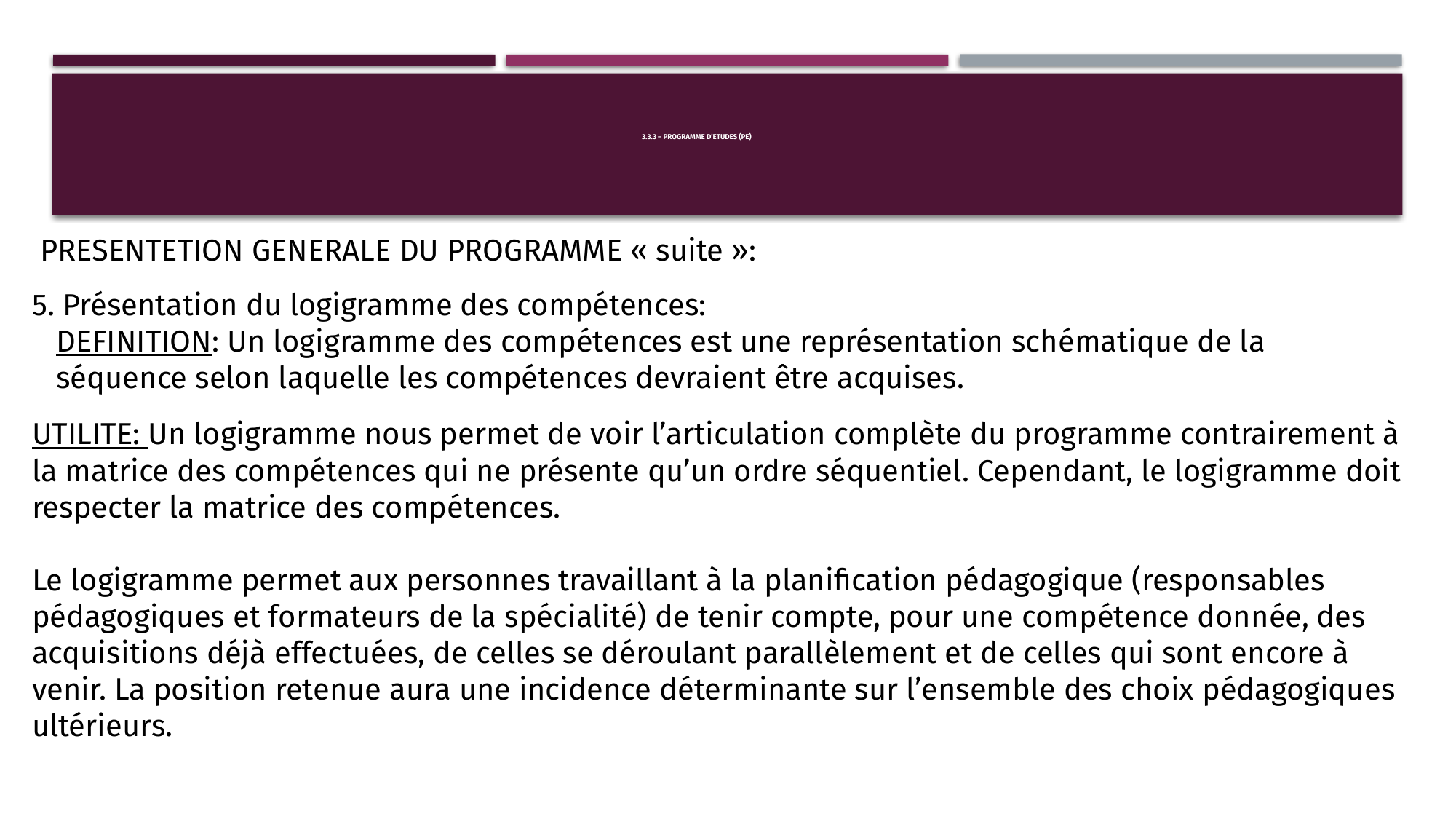

# 3.3.3 – PROGRAMME D’ETUDES (PE)
 PRESENTETION GENERALE DU PROGRAMME « suite »:
5. Présentation du logigramme des compétences:
   DEFINITION: Un logigramme des compétences est une représentation schématique de la
   séquence selon laquelle les compétences devraient être acquises.

UTILITE: Un logigramme nous permet de voir l’articulation complète du programme contrairement à la matrice des compétences qui ne présente qu’un ordre séquentiel. Cependant, le logigramme doit respecter la matrice des compétences.

Le logigramme permet aux personnes travaillant à la planification pédagogique (responsables
pédagogiques et formateurs de la spécialité) de tenir compte, pour une compétence donnée, des
acquisitions déjà effectuées, de celles se déroulant parallèlement et de celles qui sont encore à
venir. La position retenue aura une incidence déterminante sur l’ensemble des choix pédagogiques ultérieurs.